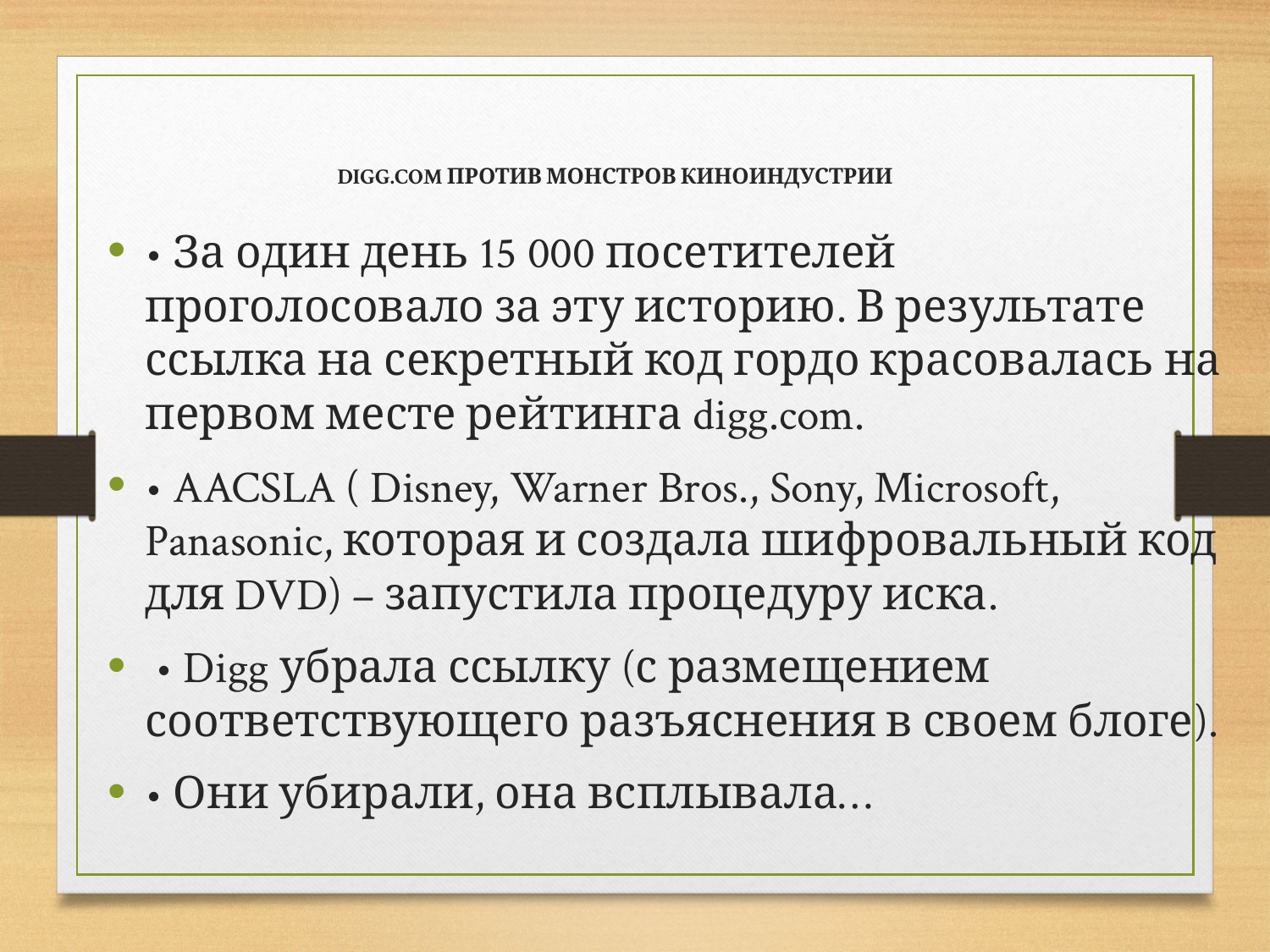

DIGG.COM ПРОТИВ МОНСТРОВ КИНОИНДУСТРИИ
• За один день 15 000 посетителей проголосовало за эту историю. В результате ссылка на секретный код гордо красовалась на первом месте рейтинга digg.com.
• AACSLA ( Disney, Warner Bros., Sony, Microsoft, Panasonic, которая и создала шифровальный код для DVD) – запустила процедуру иска.
 • Digg убрала ссылку (с размещением соответствующего разъяснения в своем блоге).
• Они убирали, она всплывала…